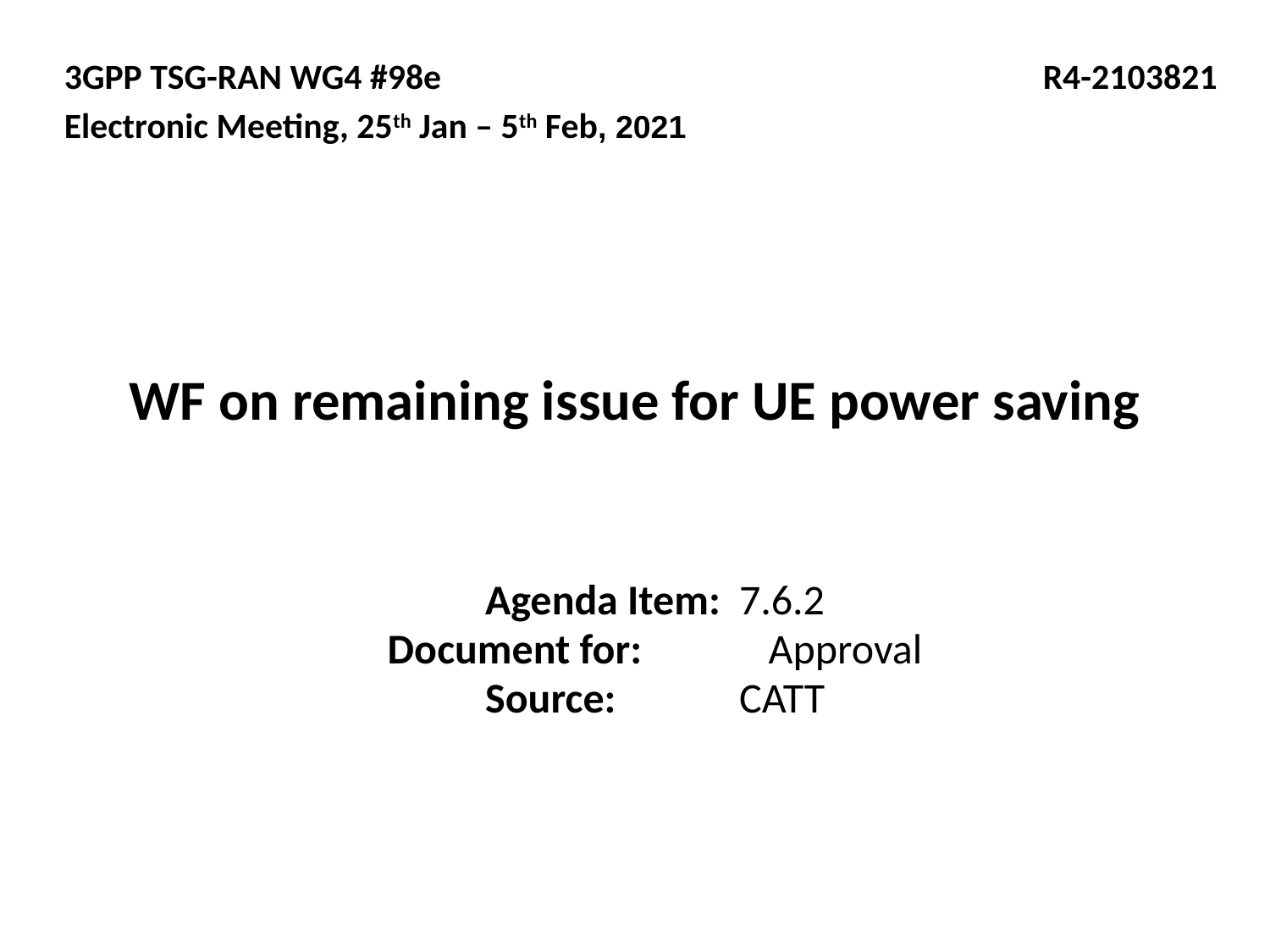

3GPP TSG-RAN WG4 #98e				                           R4-2103821
Electronic Meeting, 25th Jan – 5th Feb, 2021
# WF on remaining issue for UE power saving
Agenda Item:	7.6.2
Document for:	Approval
Source: 	CATT